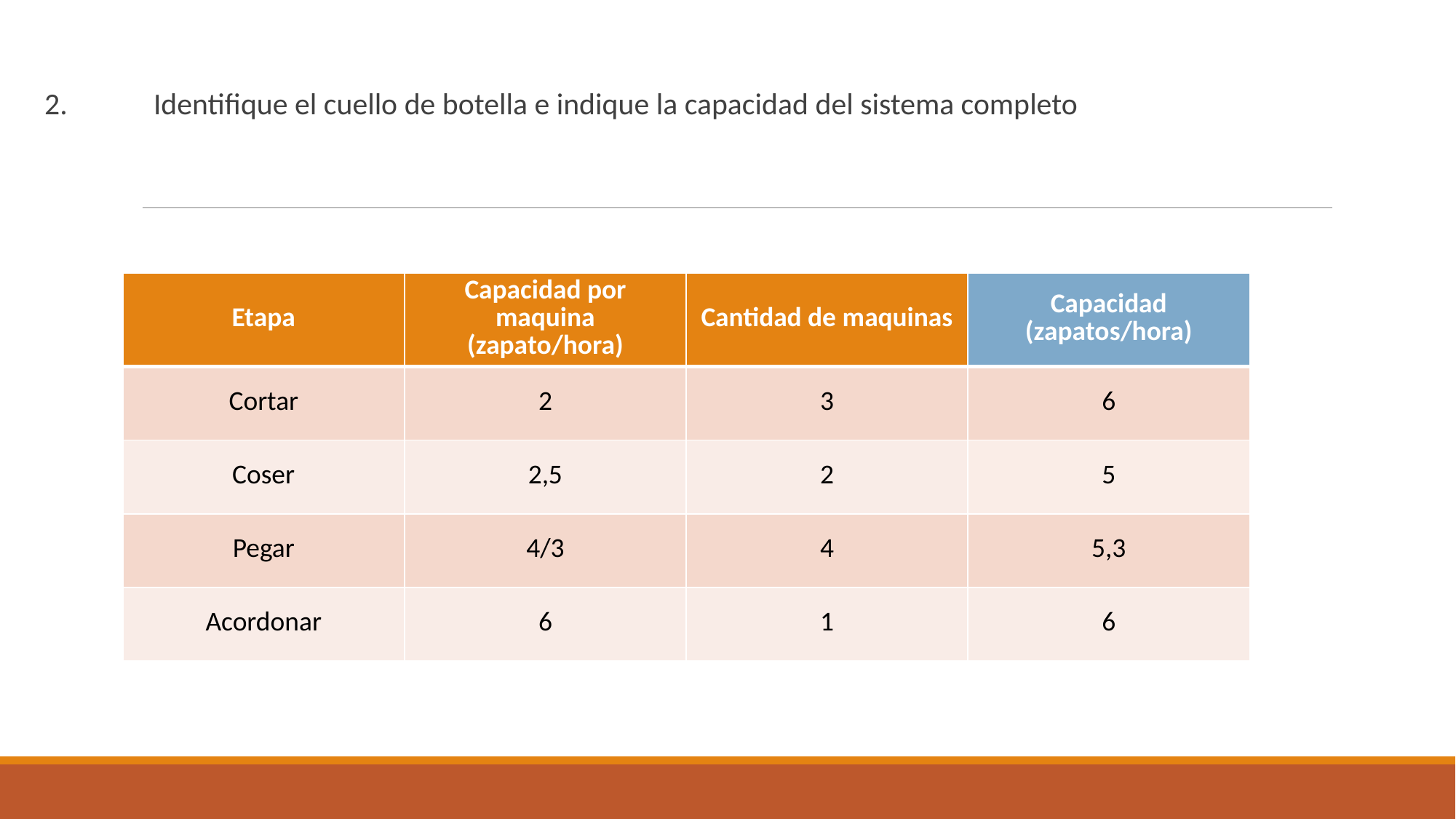

2.	Identifique el cuello de botella e indique la capacidad del sistema completo
| Etapa | Capacidad por maquina (zapato/hora) | Cantidad de maquinas | Capacidad (zapatos/hora) |
| --- | --- | --- | --- |
| Cortar | 2 | 3 | 6 |
| Coser | 2,5 | 2 | 5 |
| Pegar | 4/3 | 4 | 5,3 |
| Acordonar | 6 | 1 | 6 |